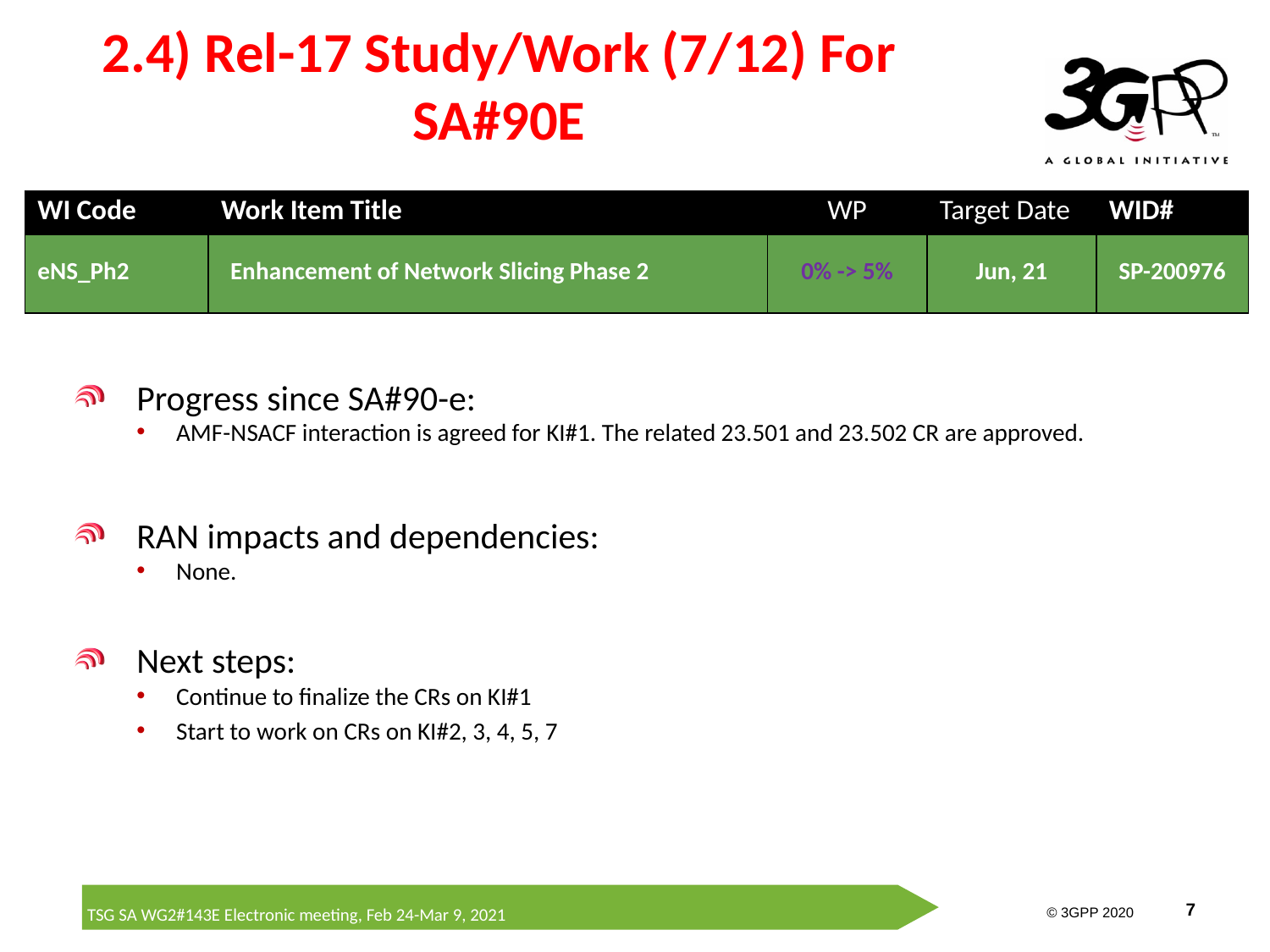

# 2.4) Rel-17 Study/Work (7/12) For SA#90E
| WI Code | Work Item Title | WP | Target Date | WID# |
| --- | --- | --- | --- | --- |
| eNS\_Ph2 | Enhancement of Network Slicing Phase 2 | 0% -> 5% | Jun, 21 | SP-200976 |
Progress since SA#90-e:
AMF-NSACF interaction is agreed for KI#1. The related 23.501 and 23.502 CR are approved.

RAN impacts and dependencies:
None.

Next steps:
Continue to finalize the CRs on KI#1
Start to work on CRs on KI#2, 3, 4, 5, 7